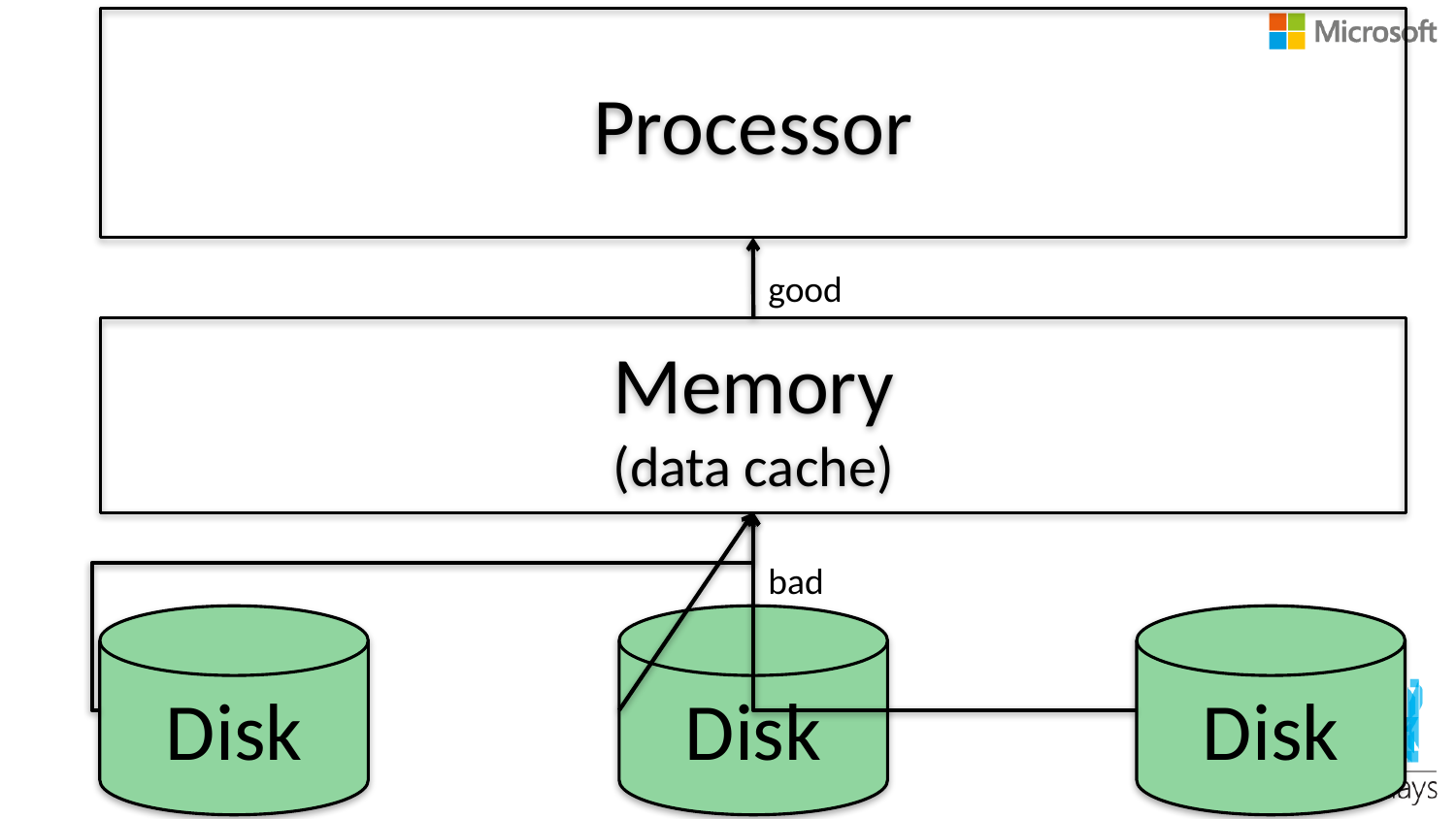

Processor
good
Memory
(data cache)
bad
Disk
Disk
Disk